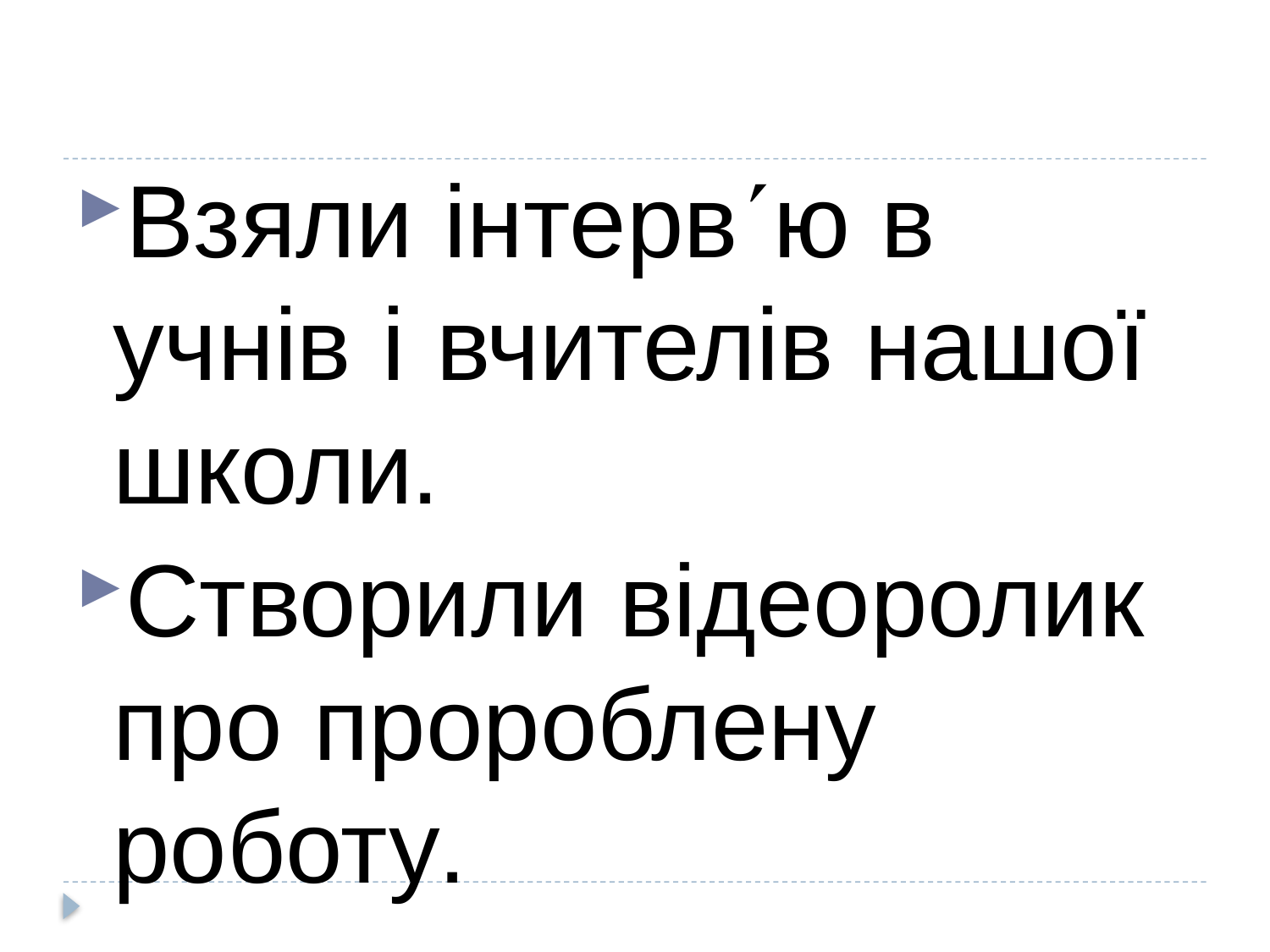

Взяли інтерв′ю в учнів і вчителів нашої школи.
Створили відеоролик про пророблену роботу.